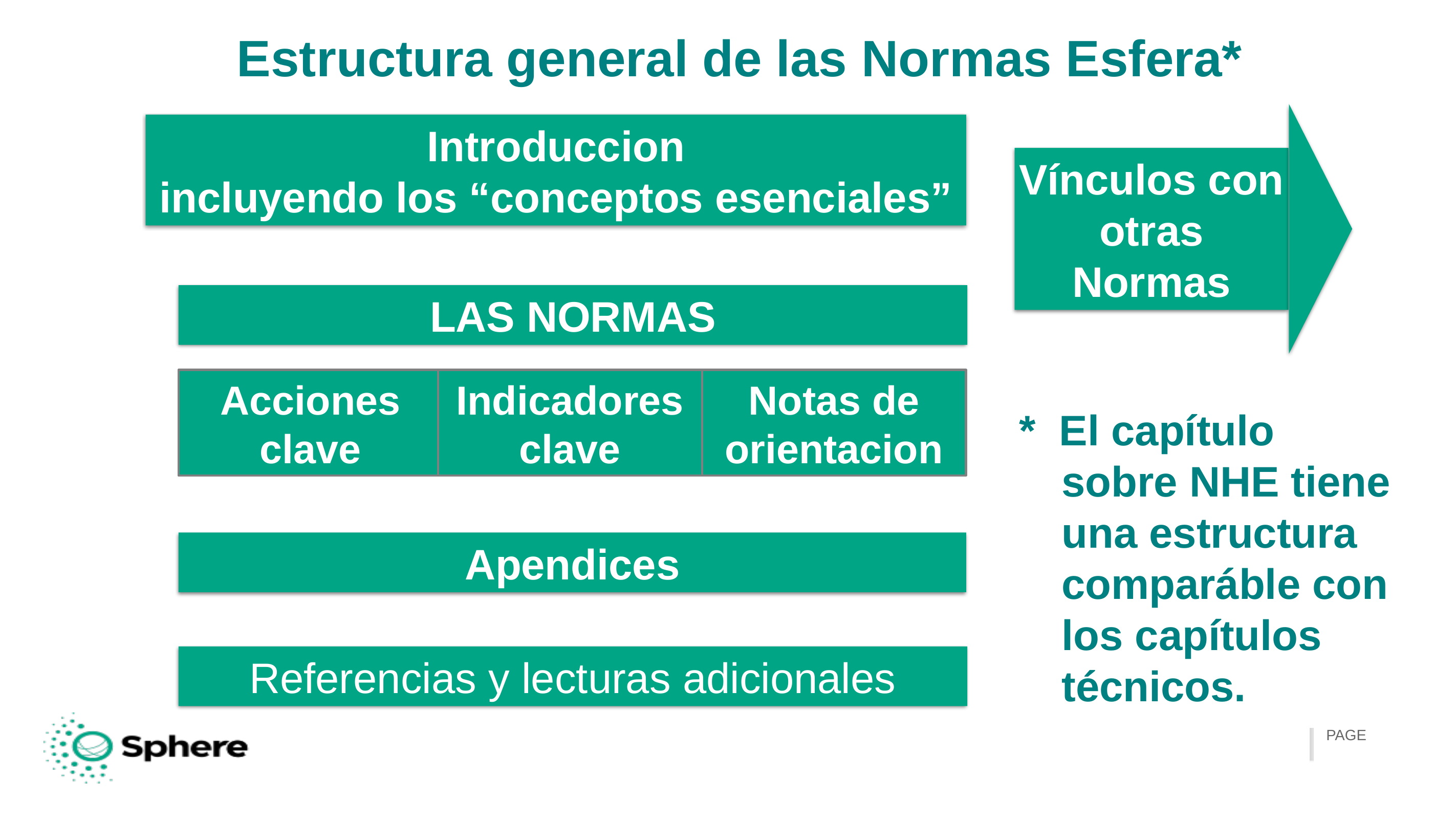

# Estructura general de las Normas Esfera*
Introduccion
incluyendo los “conceptos esenciales”
Vínculos con otras Normas

LAS NORMAS
Notas de orientacion
Acciones clave
Indicadores clave
*  El capítulo sobre NHE tiene una estructura comparáble con los capítulos técnicos.
Apendices
Referencias y lecturas adicionales